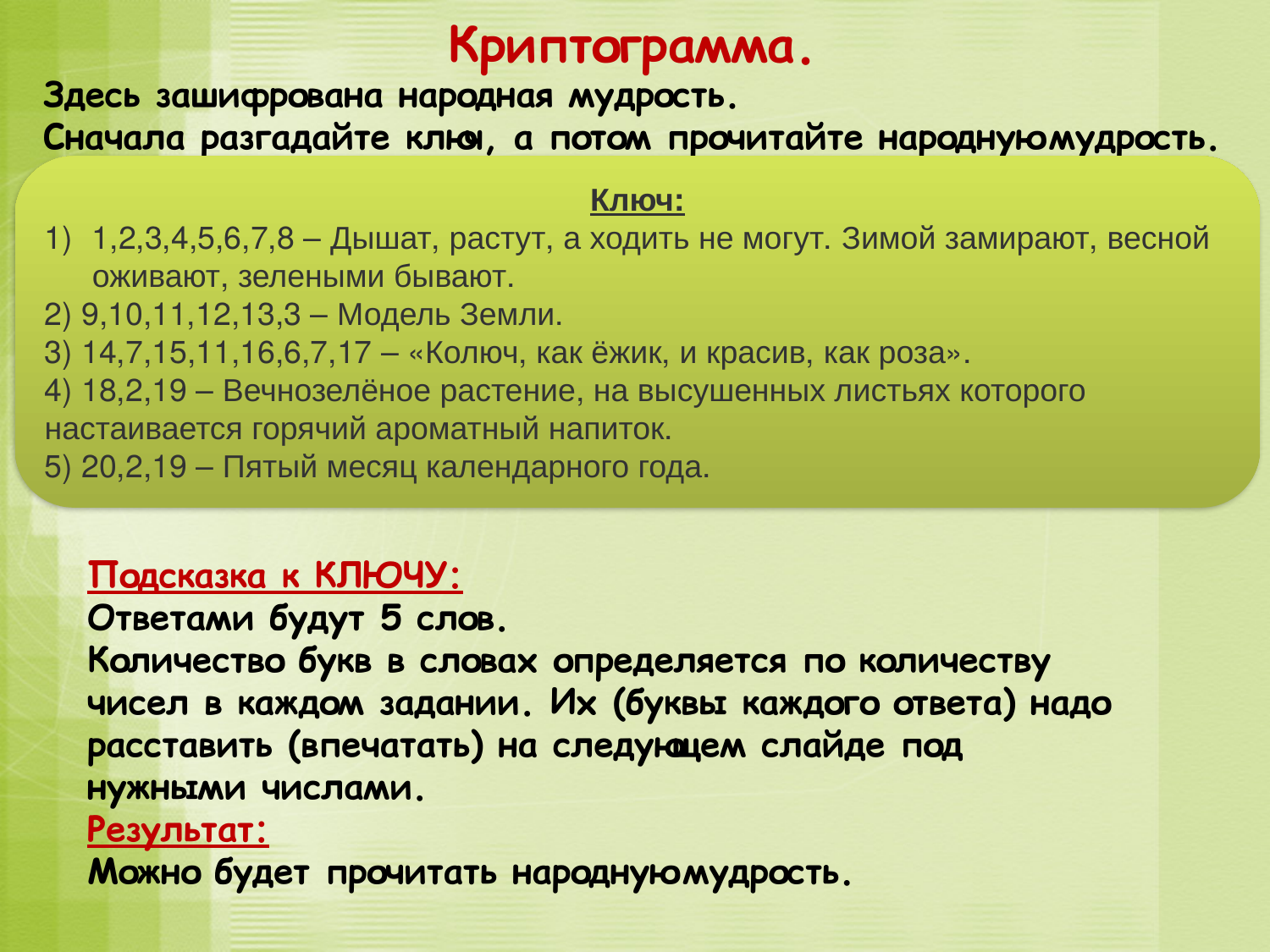

Криптограмма.
Здесь зашифрована народная мудрость.
Сначала разгадайте ключ, а потом прочитайте народную мудрость.
Ключ:
1,2,3,4,5,6,7,8 – Дышат, растут, а ходить не могут. Зимой замирают, весной оживают, зелеными бывают.
2) 9,10,11,12,13,3 – Модель Земли.
3) 14,7,15,11,16,6,7,17 – «Колюч, как ёжик, и красив, как роза».
4) 18,2,19 – Вечнозелёное растение, на высушенных листьях которого настаивается горячий ароматный напиток.
5) 20,2,19 – Пятый месяц календарного года.
Подсказка к КЛЮЧУ:
Ответами будут 5 слов.
Количество букв в словах определяется по количеству чисел в каждом задании. Их (буквы каждого ответа) надо расставить (впечатать) на следующем слайде под нужными числами.
Результат:
Можно будет прочитать народную мудрость.